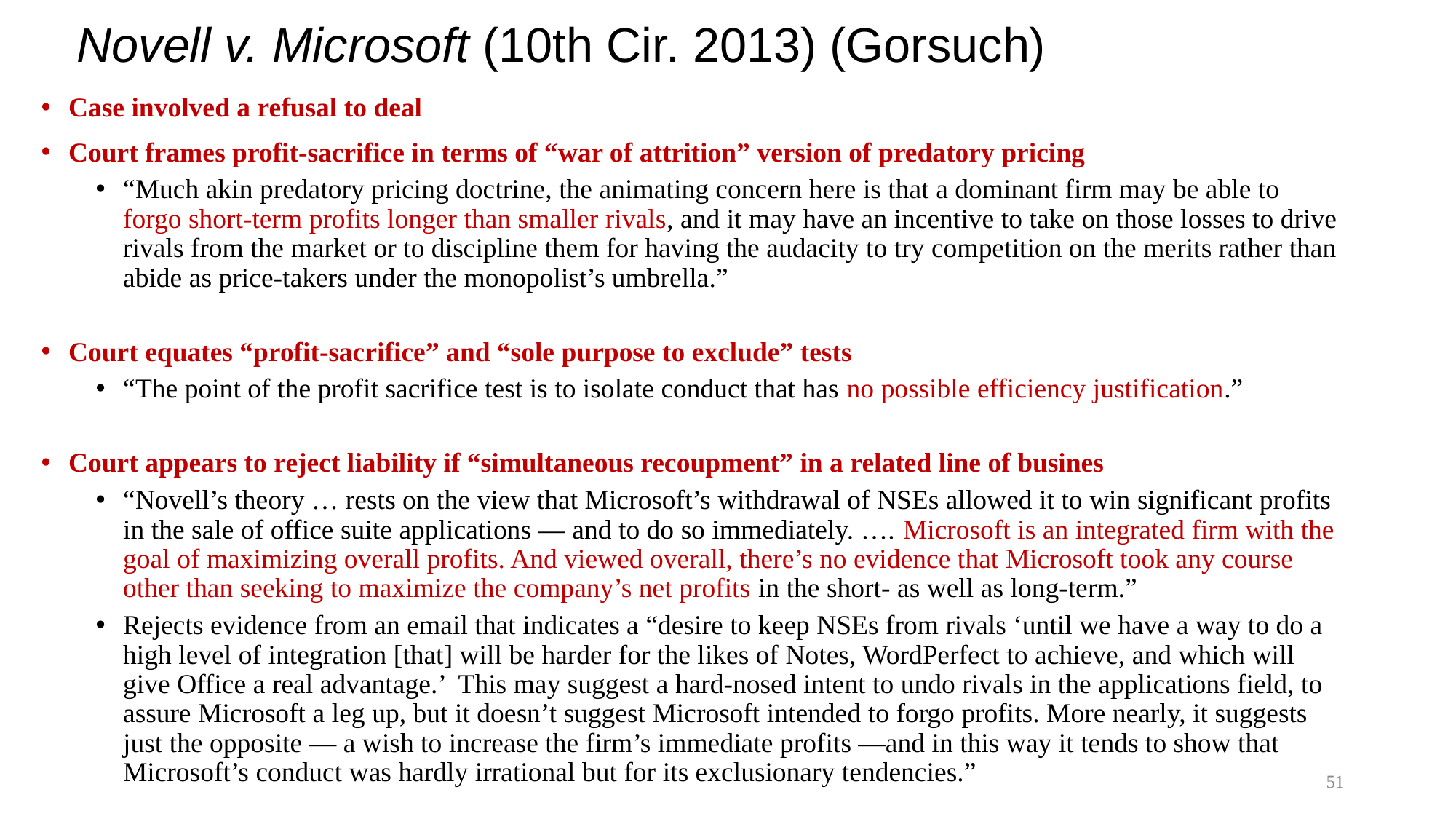

# Novell v. Microsoft (10th Cir. 2013) (Gorsuch)
Case involved a refusal to deal
Court frames profit-sacrifice in terms of “war of attrition” version of predatory pricing
“Much akin predatory pricing doctrine, the animating concern here is that a dominant firm may be able to forgo short-term profits longer than smaller rivals, and it may have an incentive to take on those losses to drive rivals from the market or to discipline them for having the audacity to try competition on the merits rather than abide as price-takers under the monopolist’s umbrella.”
Court equates “profit-sacrifice” and “sole purpose to exclude” tests
“The point of the profit sacrifice test is to isolate conduct that has no possible efficiency justification.”
Court appears to reject liability if “simultaneous recoupment” in a related line of busines
“Novell’s theory … rests on the view that Microsoft’s withdrawal of NSEs allowed it to win significant profits in the sale of office suite applications — and to do so immediately. …. Microsoft is an integrated firm with the goal of maximizing overall profits. And viewed overall, there’s no evidence that Microsoft took any course other than seeking to maximize the company’s net profits in the short- as well as long-term.”
Rejects evidence from an email that indicates a “desire to keep NSEs from rivals ‘until we have a way to do a high level of integration [that] will be harder for the likes of Notes, WordPerfect to achieve, and which will give Office a real advantage.’  This may suggest a hard-nosed intent to undo rivals in the applications field, to assure Microsoft a leg up, but it doesn’t suggest Microsoft intended to forgo profits. More nearly, it suggests just the opposite — a wish to increase the firm’s immediate profits —and in this way it tends to show that Microsoft’s conduct was hardly irrational but for its exclusionary tendencies.”
51